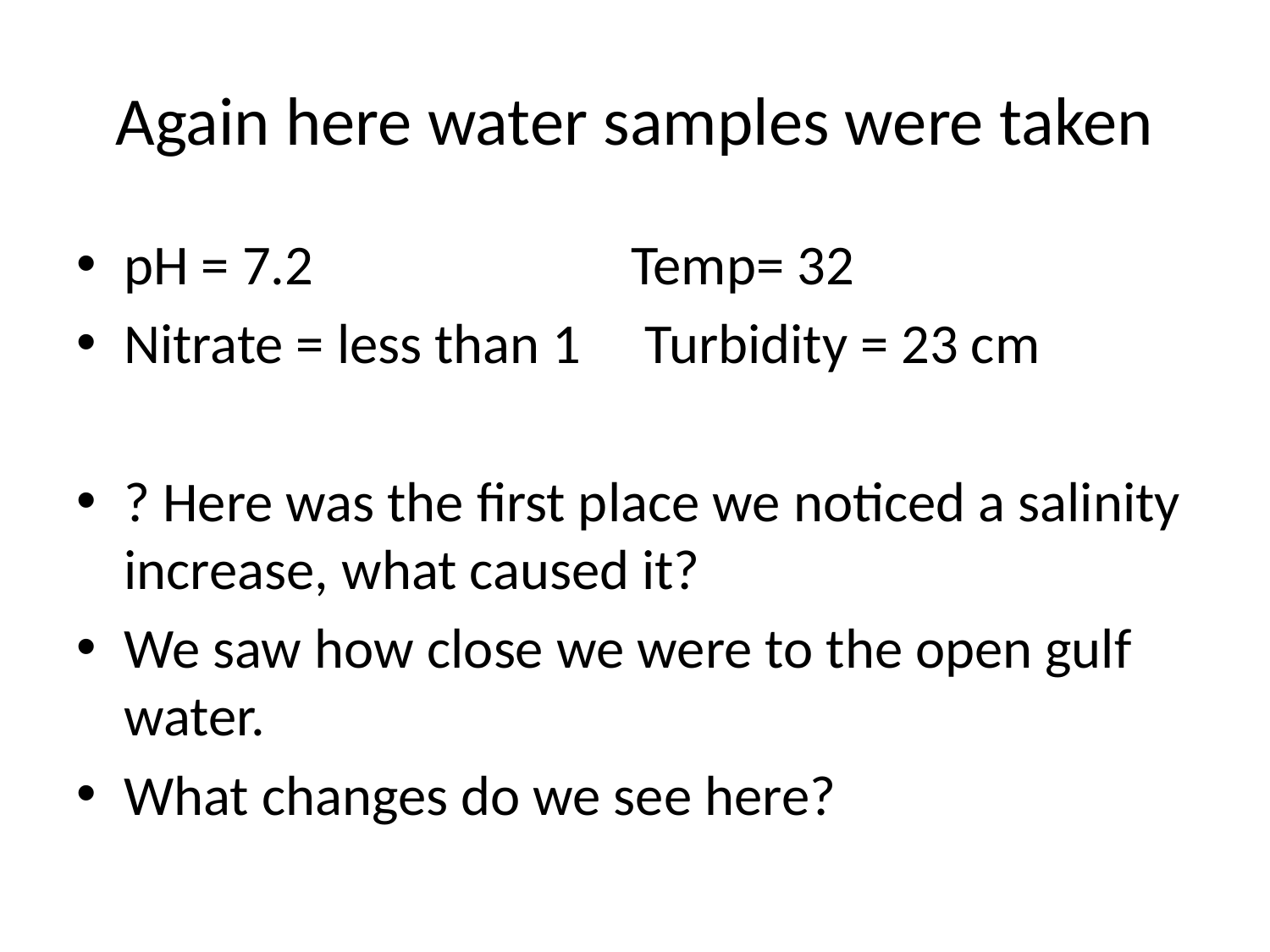

# Again here water samples were taken
pH = 7.2                         Temp= 32
Nitrate = less than 1     Turbidity = 23 cm

? Here was the first place we noticed a salinity increase, what caused it?
We saw how close we were to the open gulf water.
What changes do we see here?